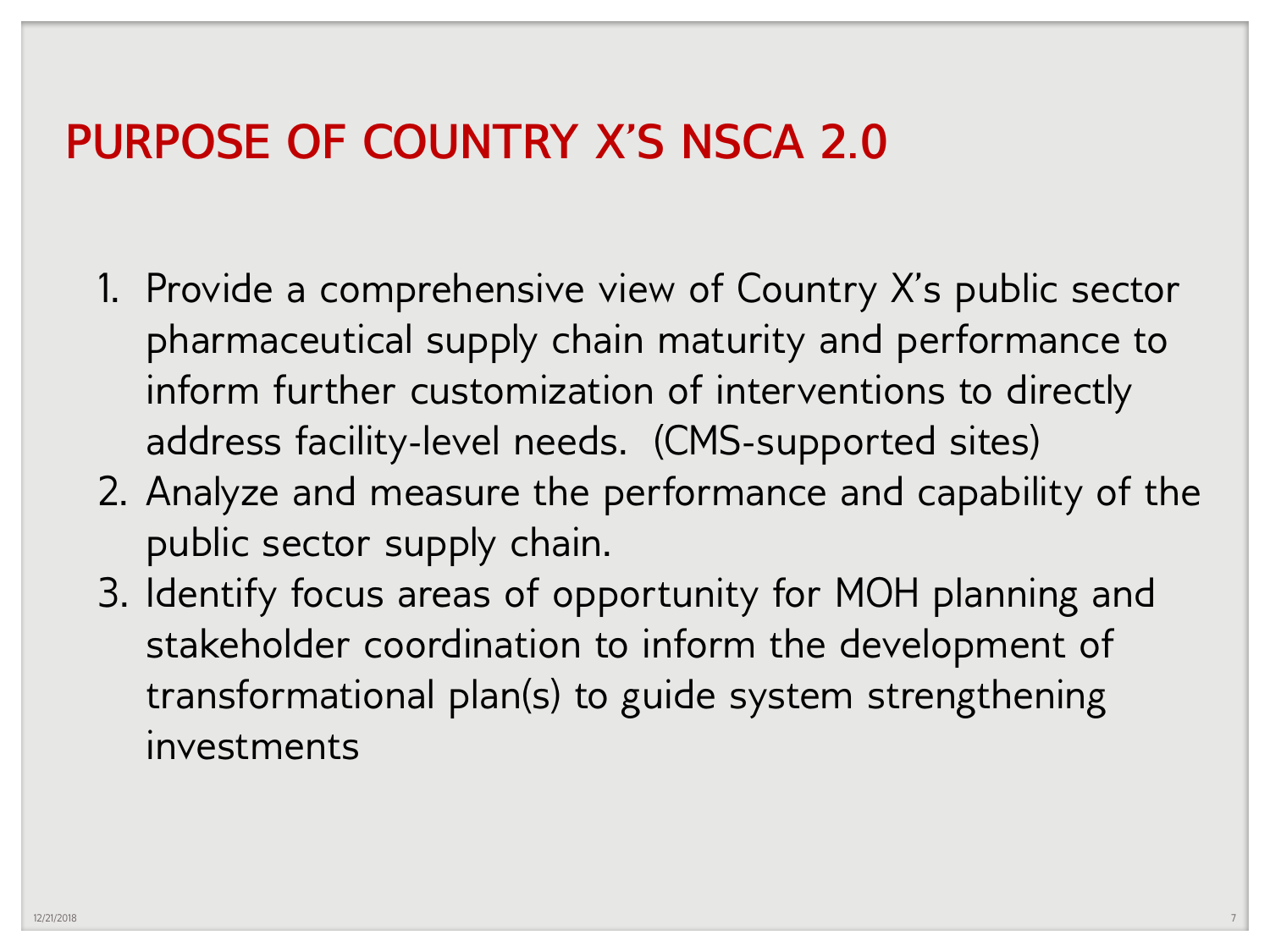

# PURPOSE OF COUNTRY X’S NSCA 2.0
Provide a comprehensive view of Country X’s public sector pharmaceutical supply chain maturity and performance to inform further customization of interventions to directly address facility-level needs.  (CMS-supported sites)
Analyze and measure the performance and capability of the public sector supply chain.
Identify focus areas of opportunity for MOH planning and stakeholder coordination to inform the development of transformational plan(s) to guide system strengthening investments

12/21/2018
7